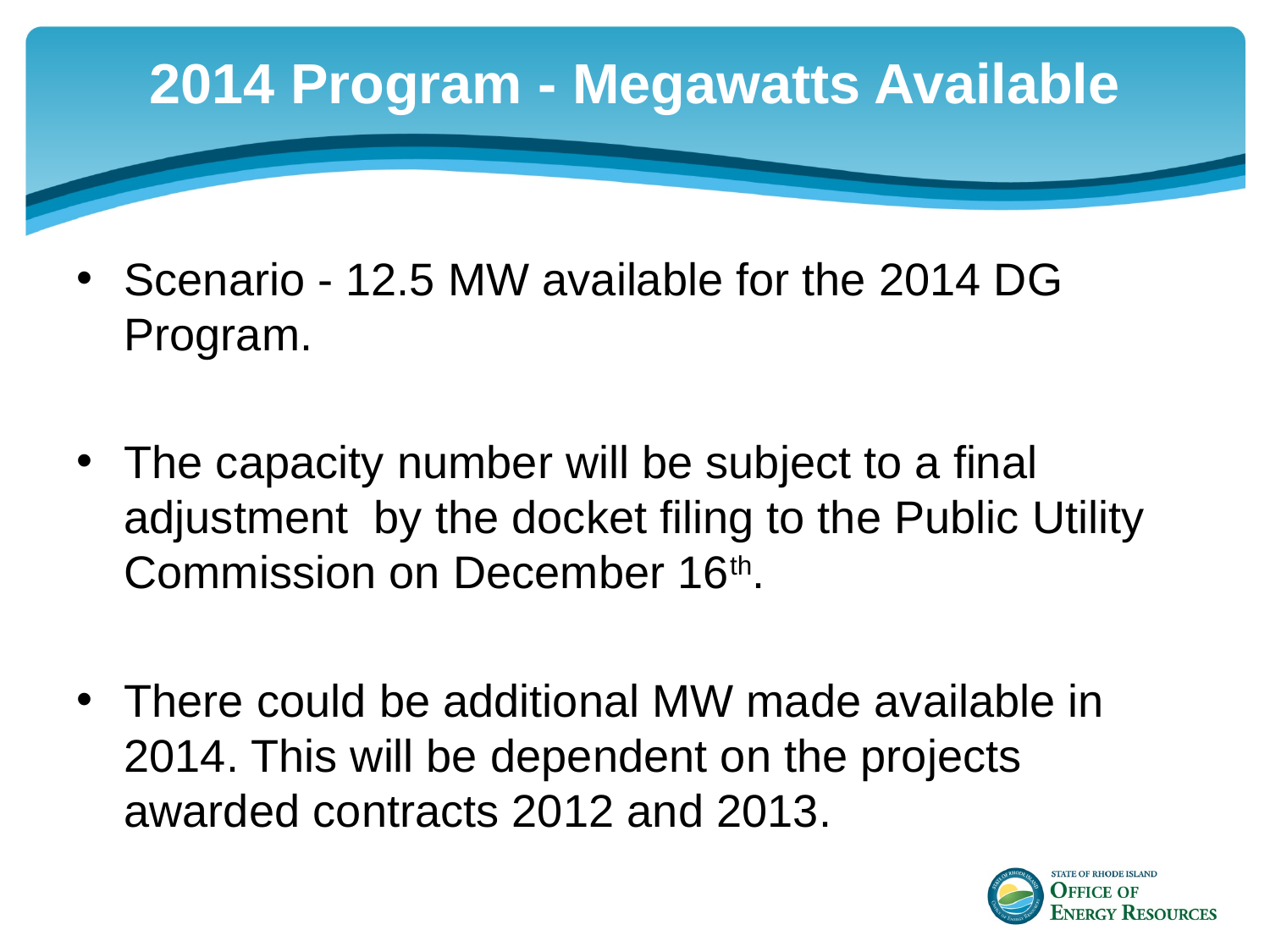

# 2014 Program - Megawatts Available
Scenario - 12.5 MW available for the 2014 DG Program.

The capacity number will be subject to a final adjustment  by the docket filing to the Public Utility Commission on December 16th.

There could be additional MW made available in 2014. This will be dependent on the projects awarded contracts 2012 and 2013.